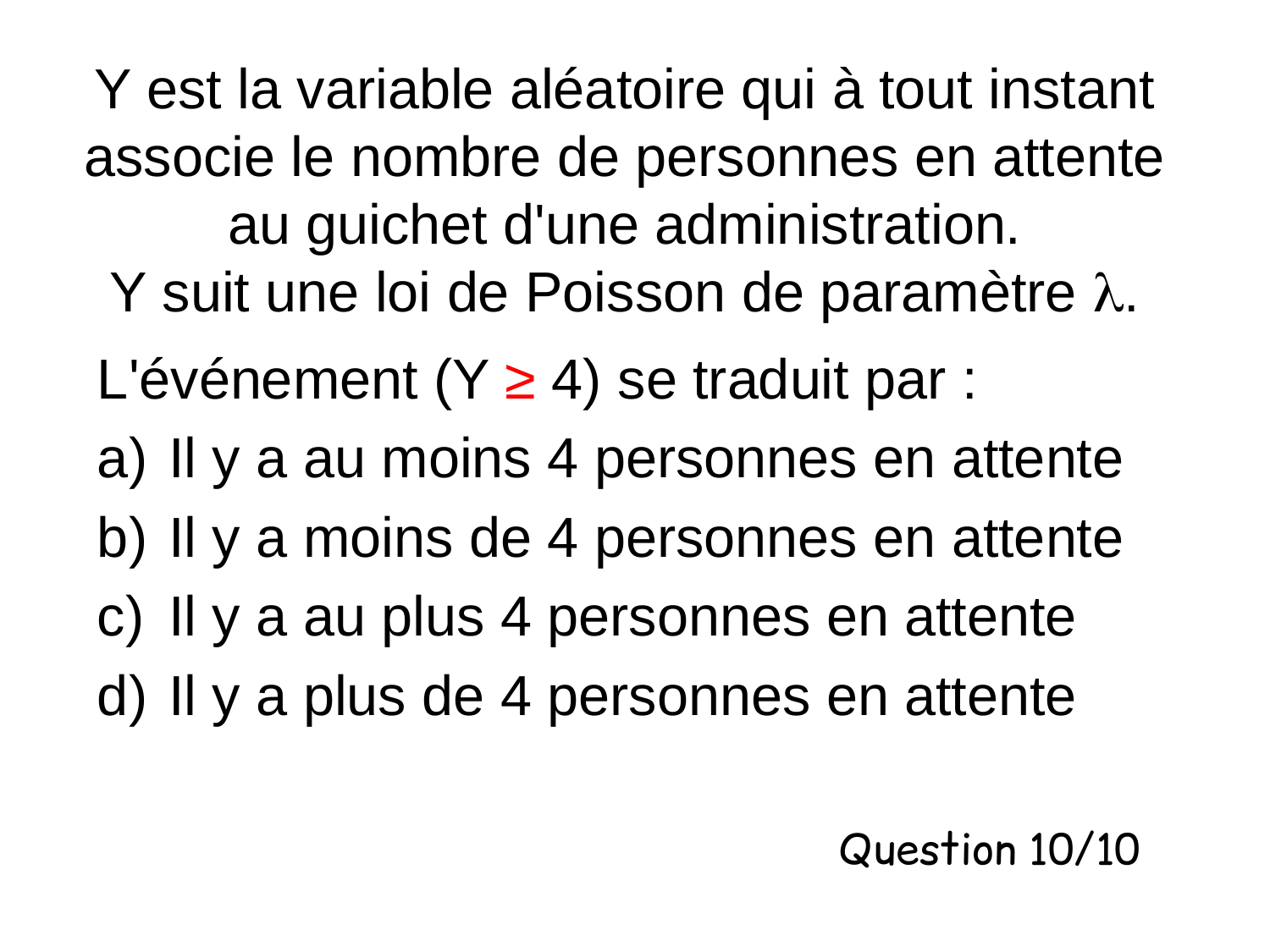

Y est la variable aléatoire qui à tout instant associe le nombre de personnes en attente au guichet d'une administration.
Y suit une loi de Poisson de paramètre λ.
L'événement (Y ≥ 4) se traduit par :
Il y a au moins 4 personnes en attente
Il y a moins de 4 personnes en attente
Il y a au plus 4 personnes en attente
Il y a plus de 4 personnes en attente

Question 10/10